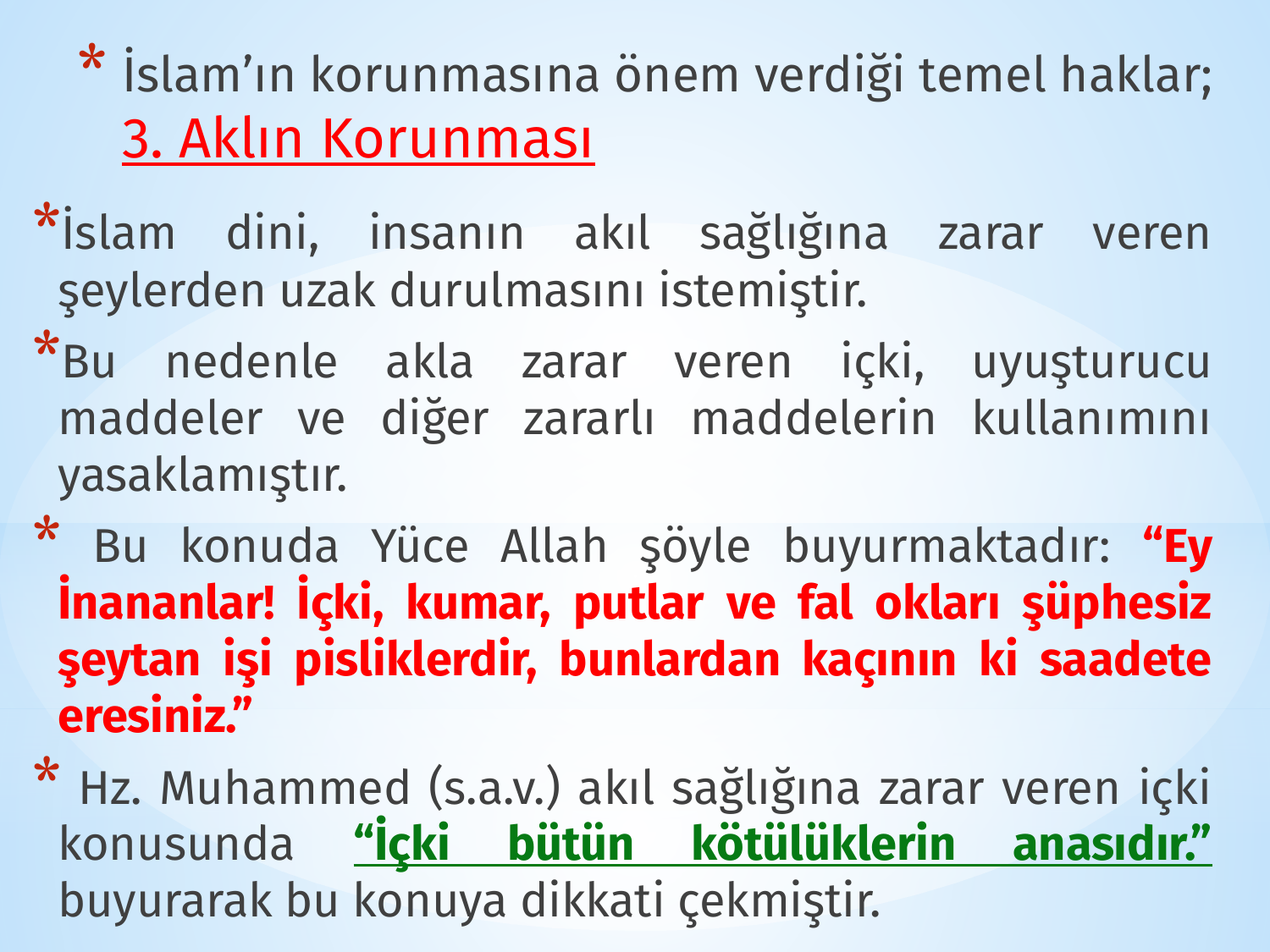

# İslam’ın korunmasına önem verdiği temel haklar; 3. Aklın Korunması
İslam dini, insanın akıl sağlığına zarar veren şeylerden uzak durulmasını istemiştir.
Bu nedenle akla zarar veren içki, uyuşturucu maddeler ve diğer zararlı maddelerin kullanımını yasaklamıştır.
 Bu konuda Yüce Allah şöyle buyurmaktadır: “Ey İnananlar! İçki, kumar, putlar ve fal okları şüphesiz şeytan işi pisliklerdir, bunlardan kaçının ki saadete eresiniz.”
 Hz. Muhammed (s.a.v.) akıl sağlığına zarar veren içki konusunda “İçki bütün kötülüklerin anasıdır.” buyurarak bu konuya dikkati çekmiştir.